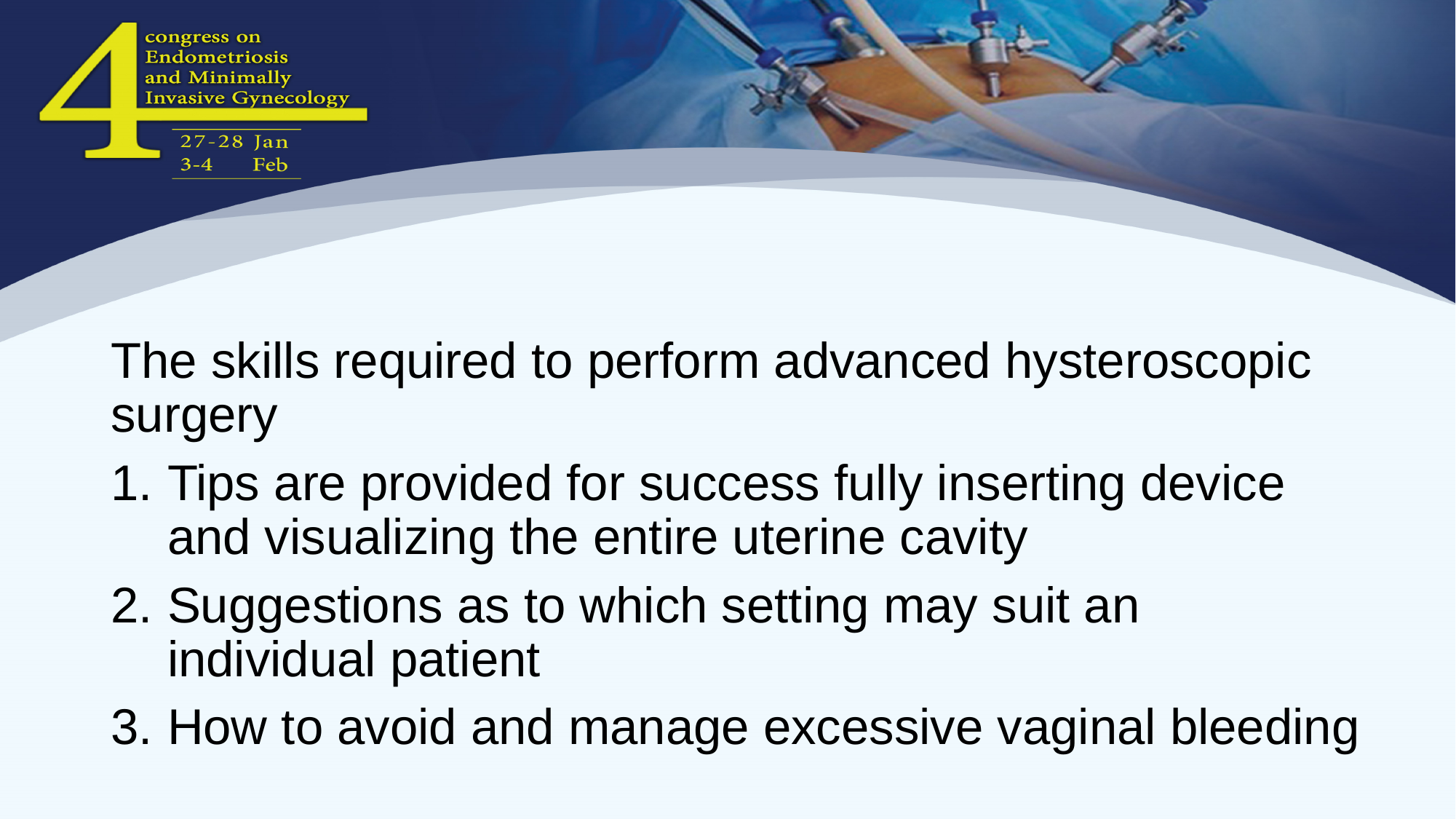

# INTRODUCTION
The skills required to perform advanced hysteroscopic surgery
Tips are provided for success fully inserting device and visualizing the entire uterine cavity
Suggestions as to which setting may suit an individual patient
How to avoid and manage excessive vaginal bleeding